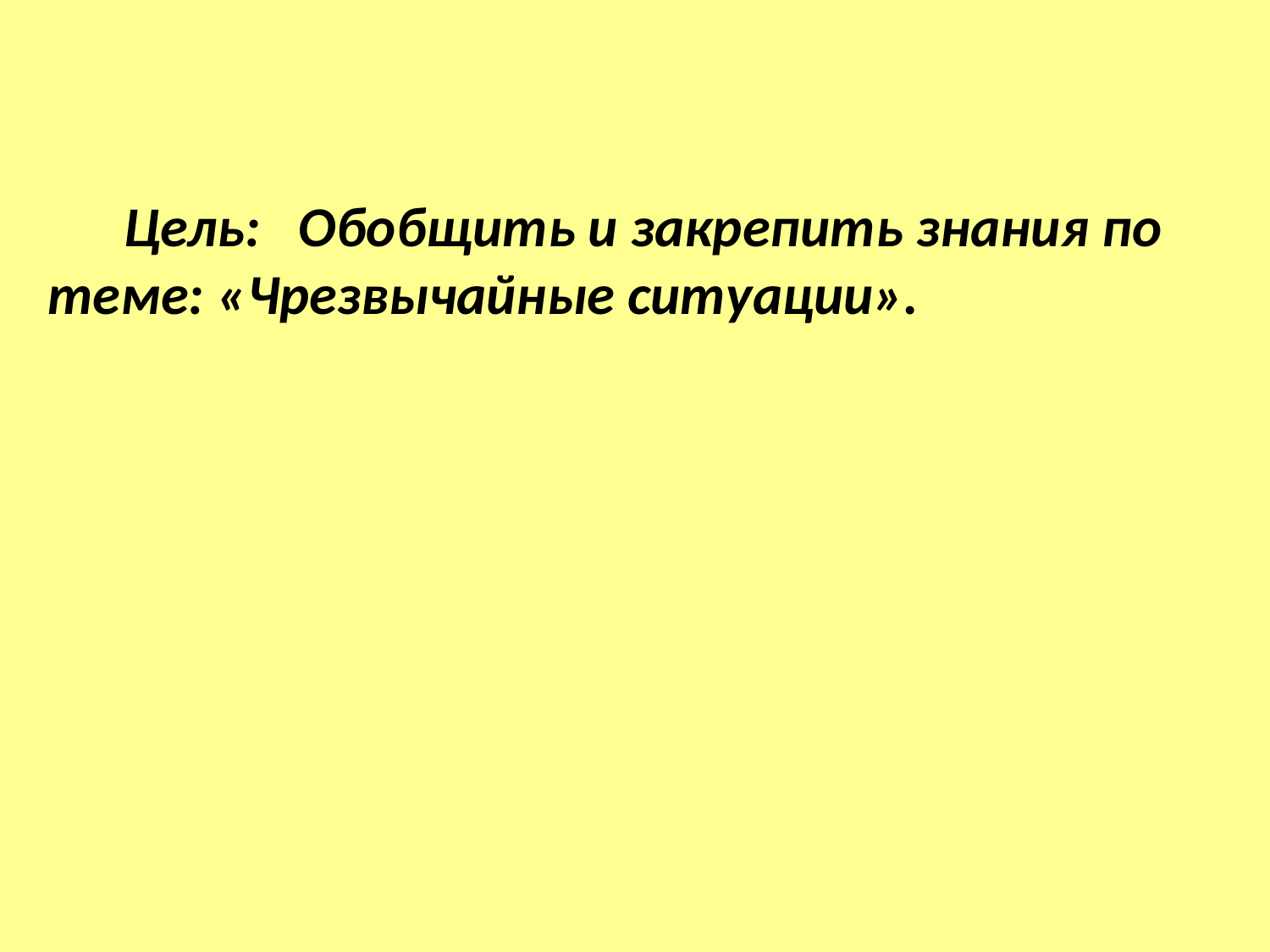

#

      Цель:   Обобщить и закрепить знания по теме: «Чрезвычайные ситуации».